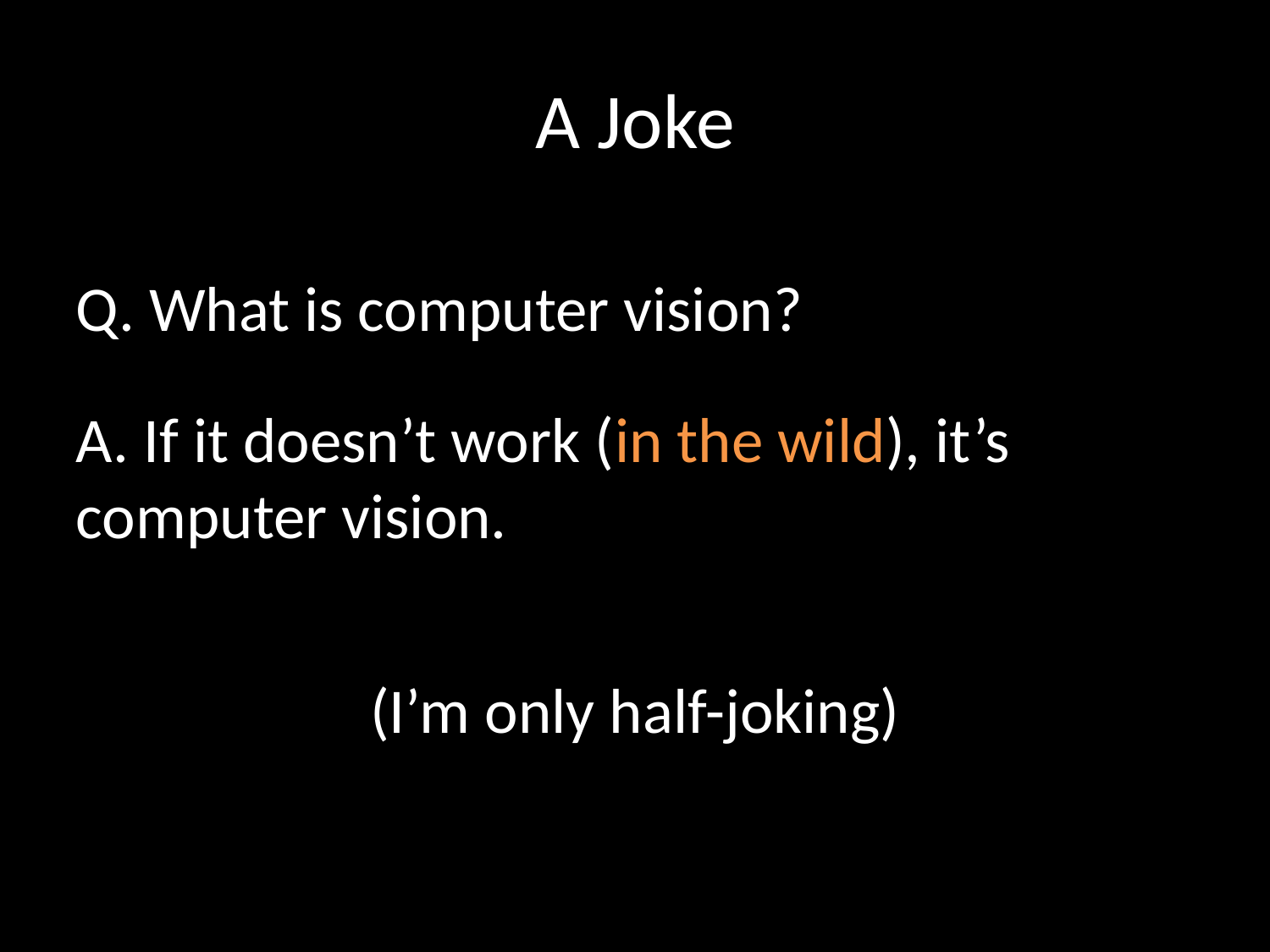

# A Joke
Q. What is computer vision?
A. If it doesn’t work (in the wild), it’s computer vision.
(I’m only half-joking)